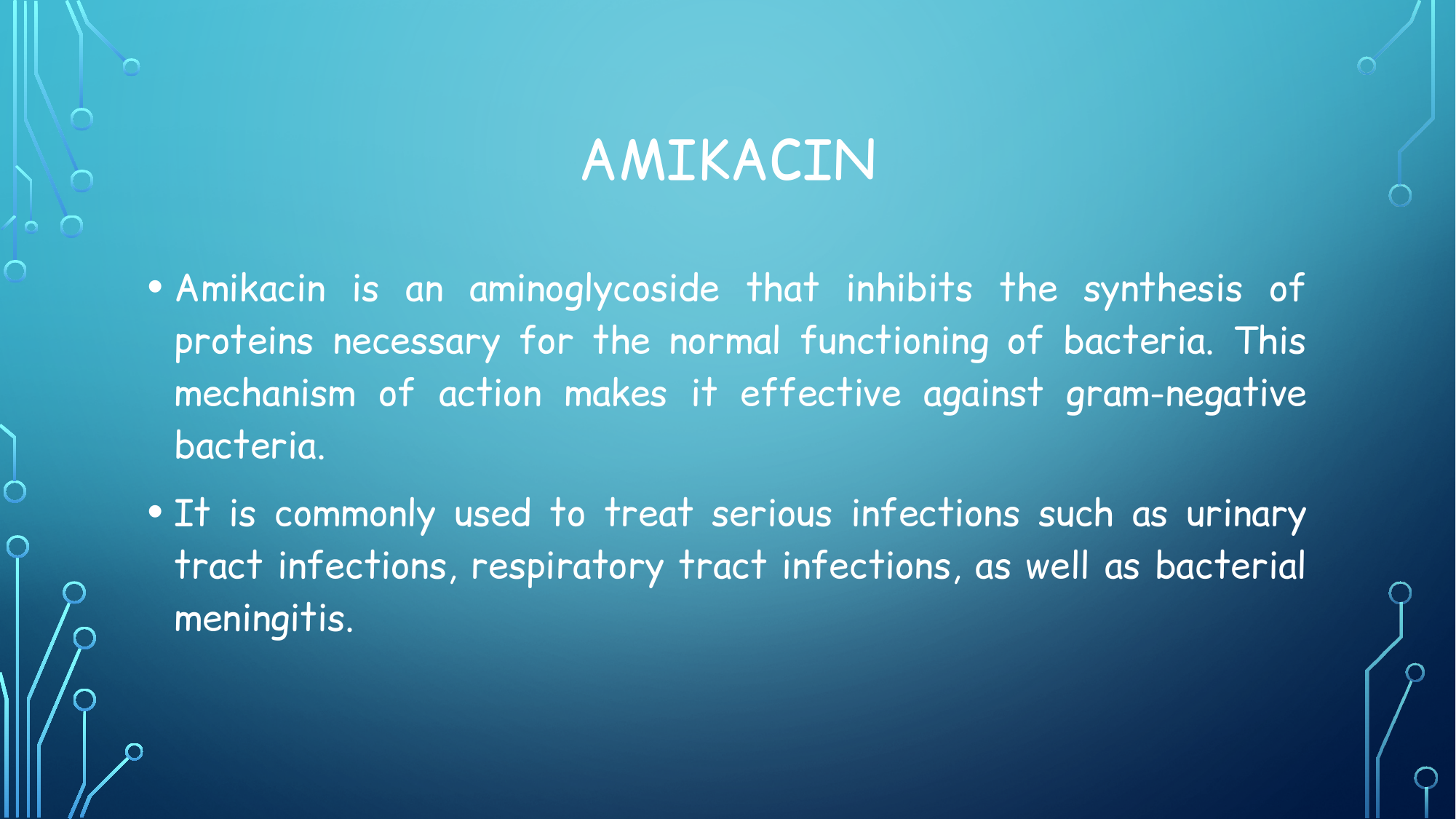

# Amikacin
Amikacin is an aminoglycoside that inhibits the synthesis of proteins necessary for the normal functioning of bacteria. This mechanism of action makes it effective against gram-negative bacteria.
It is commonly used to treat serious infections such as urinary tract infections, respiratory tract infections, as well as bacterial meningitis.